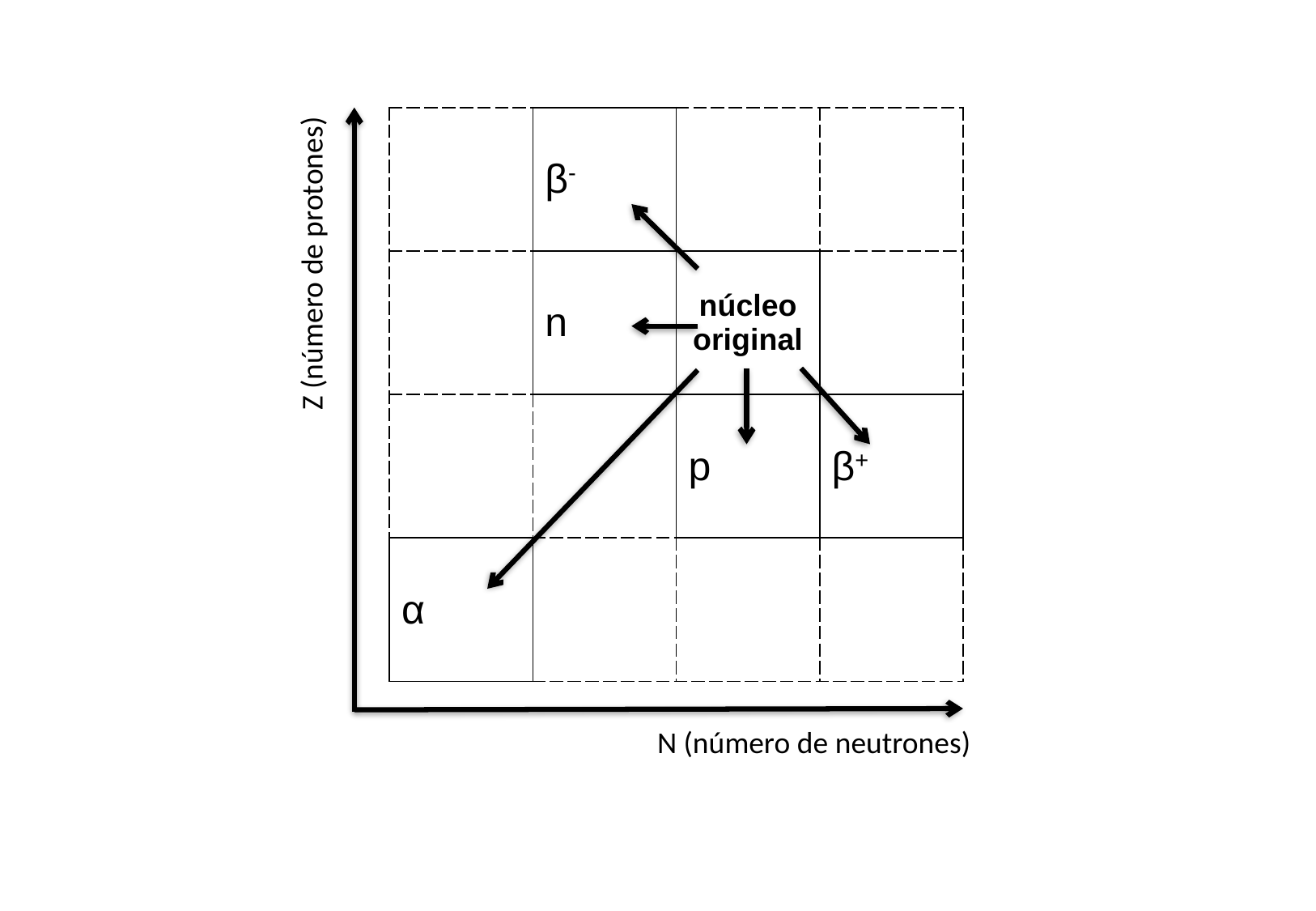

|  | β- |  |  |
| --- | --- | --- | --- |
|  | n | núcleo original |  |
|  |  | p | β+ |
| α |  |  |  |
Z (número de protones)
N (número de neutrones)